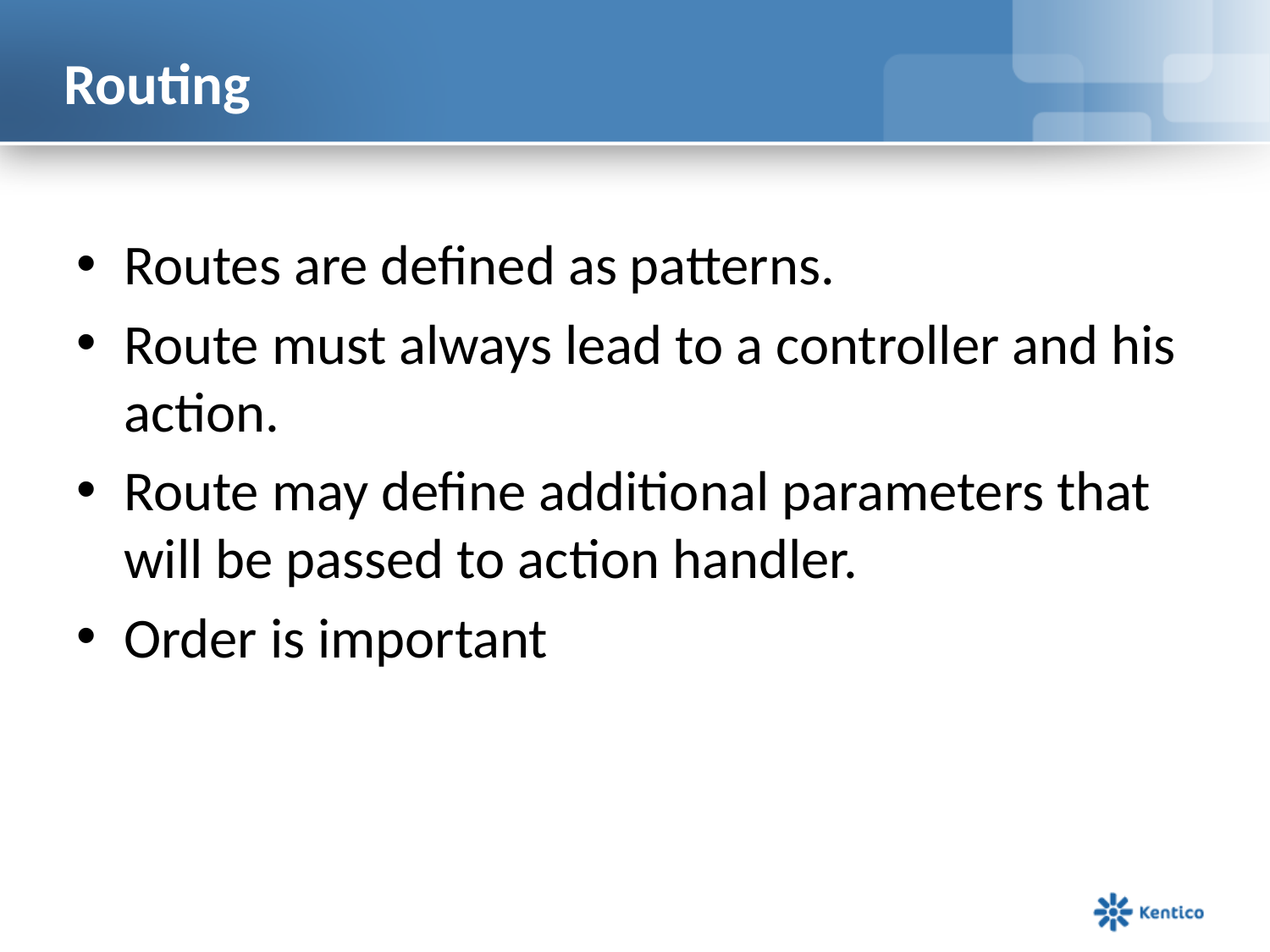

# Routing
Routes are defined as patterns.
Route must always lead to a controller and his action.
Route may define additional parameters that will be passed to action handler.
Order is important